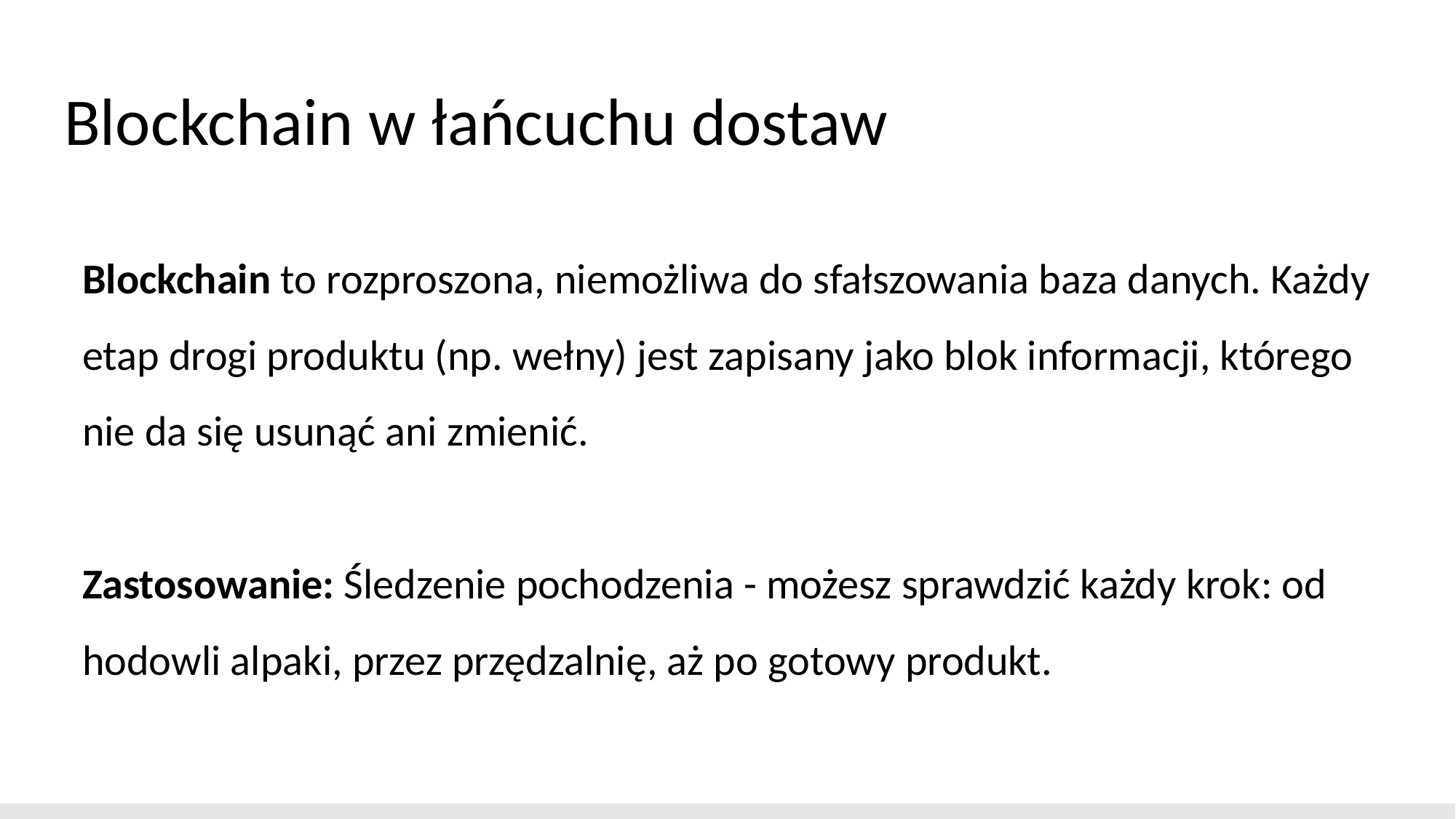

# Blockchain w łańcuchu dostaw
Blockchain to rozproszona, niemożliwa do sfałszowania baza danych. Każdy etap drogi produktu (np. wełny) jest zapisany jako blok informacji, którego nie da się usunąć ani zmienić.

Zastosowanie: Śledzenie pochodzenia - możesz sprawdzić każdy krok: od hodowli alpaki, przez przędzalnię, aż po gotowy produkt.